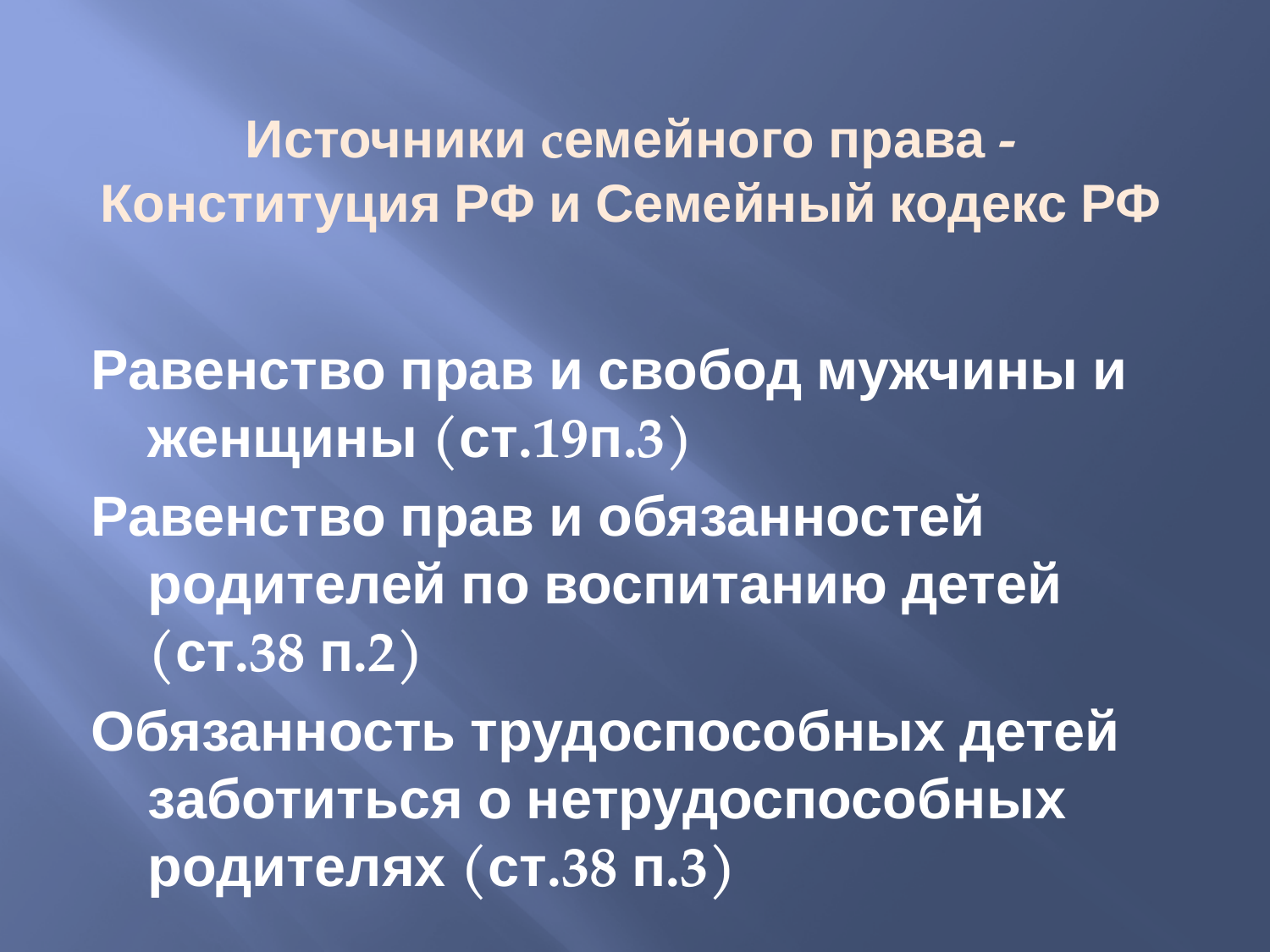

# Источники cемейного права - Конституция РФ и Семейный кодекс РФ
Равенство прав и свобод мужчины и женщины (ст.19п.3)
Равенство прав и обязанностей родителей по воспитанию детей (ст.38 п.2)
Обязанность трудоспособных детей заботиться о нетрудоспособных родителях (ст.38 п.3)